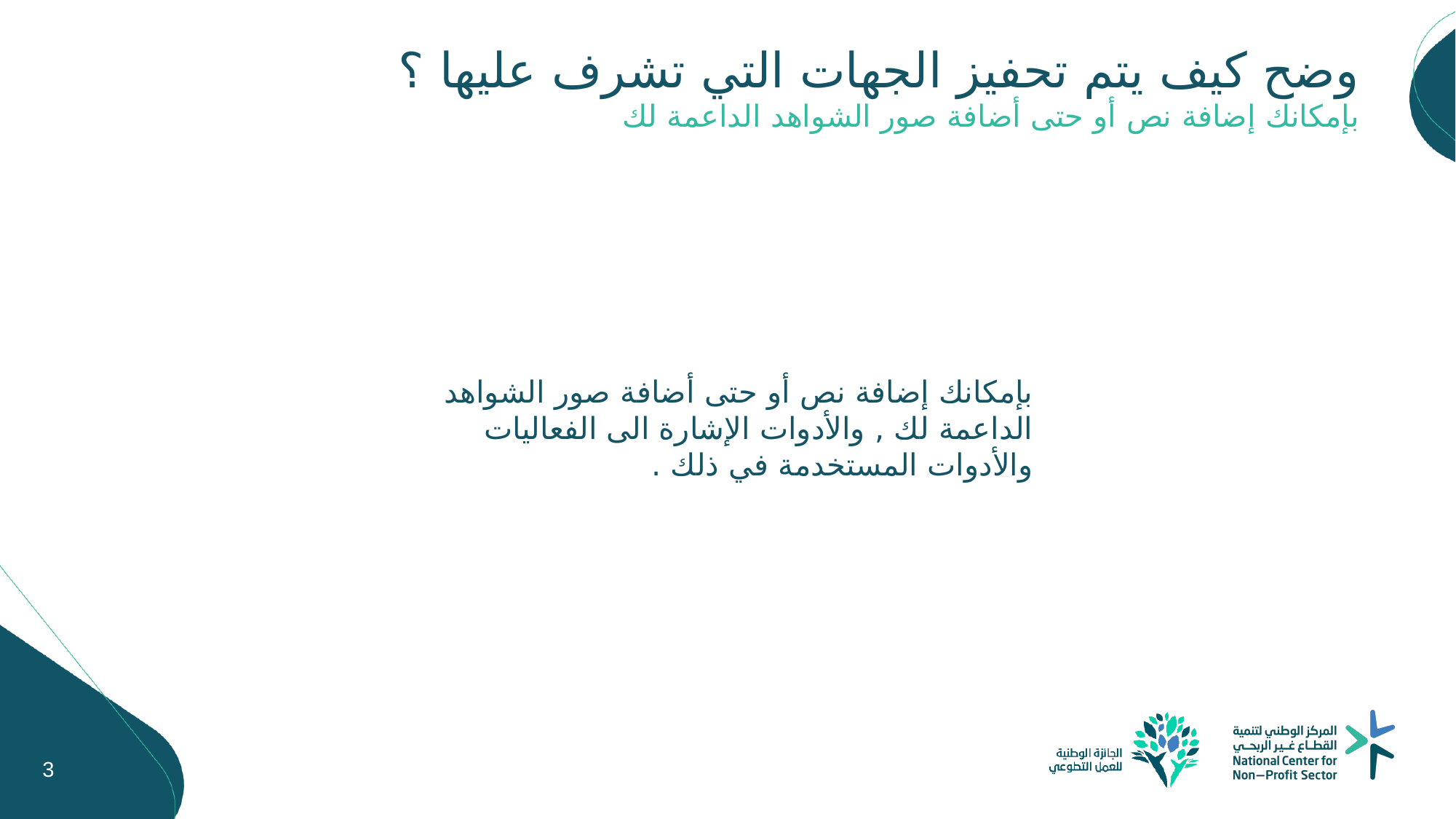

وضح كيف يتم تحفيز الجهات التي تشرف عليها ؟
بإمكانك إضافة نص أو حتى أضافة صور الشواهد الداعمة لك
بإمكانك إضافة نص أو حتى أضافة صور الشواهد الداعمة لك , والأدوات الإشارة الى الفعاليات والأدوات المستخدمة في ذلك .